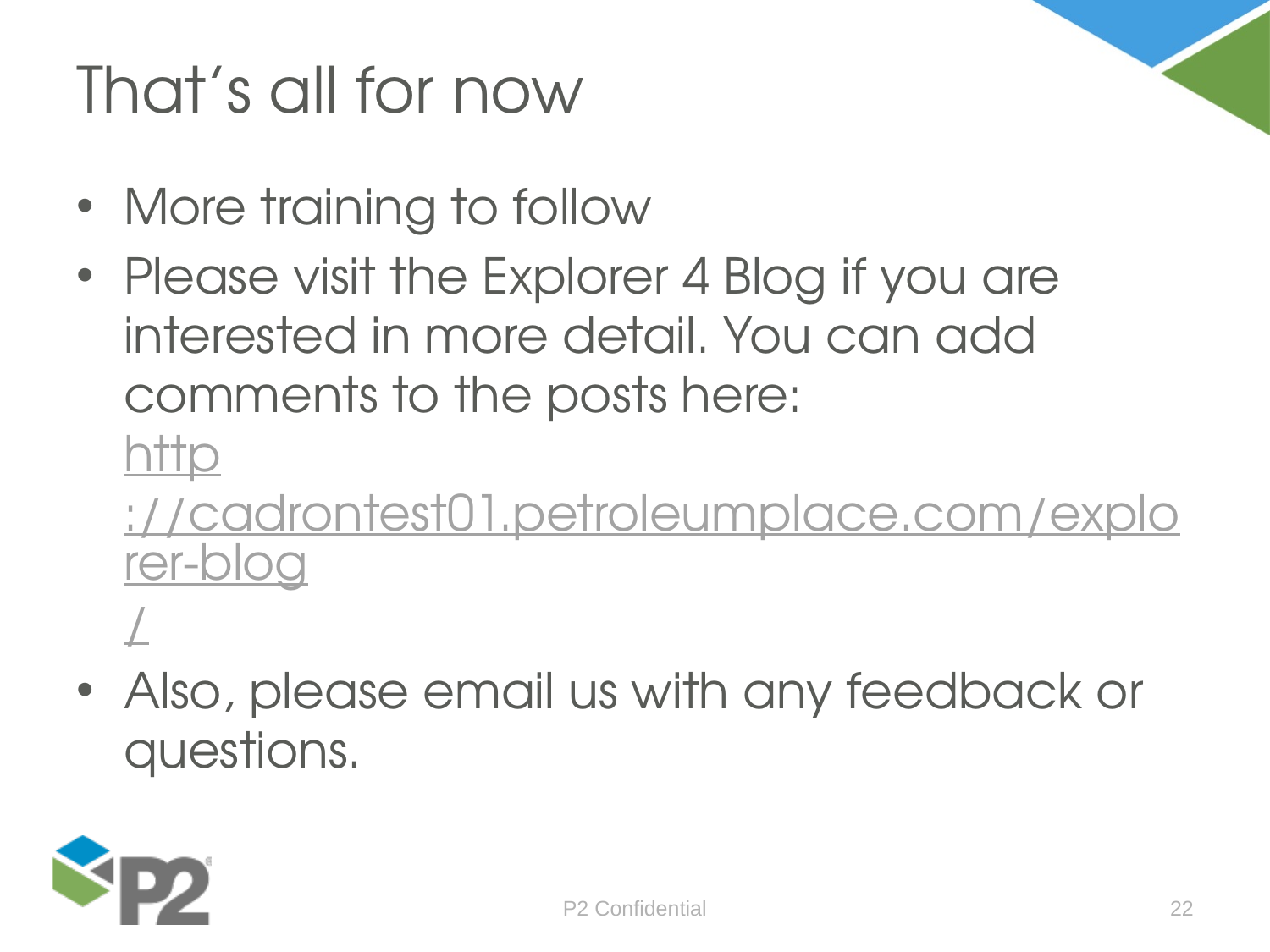

# That’s all for now
More training to follow
Please visit the Explorer 4 Blog if you are interested in more detail. You can add comments to the posts here:
http://cadrontest01.petroleumplace.com/explorer-blog/
Also, please email us with any feedback or questions.
P2 Confidential
22